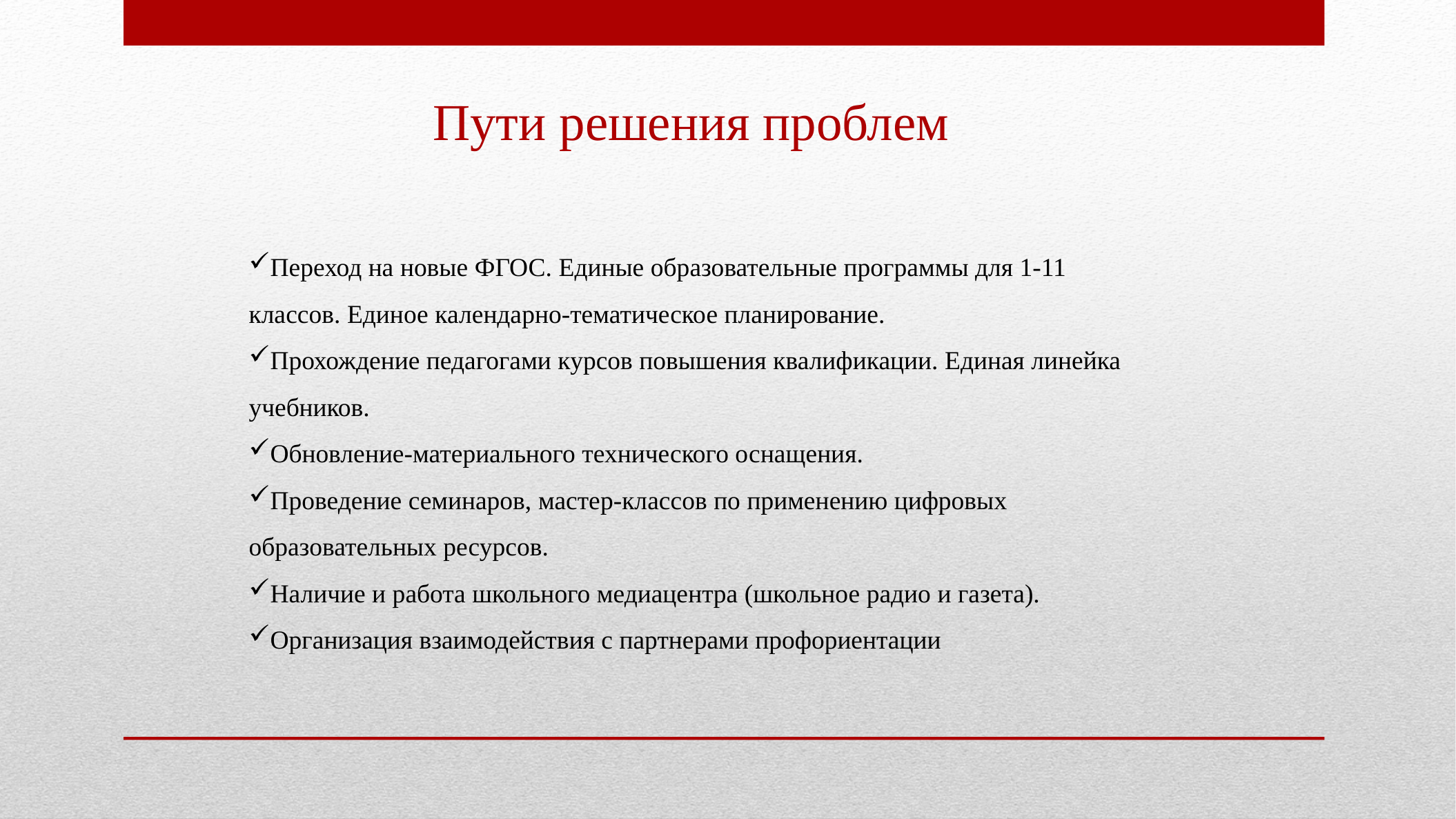

Пути решения проблем
Переход на новые ФГОС. Единые образовательные программы для 1-11 классов. Единое календарно-тематическое планирование.
Прохождение педагогами курсов повышения квалификации. Единая линейка учебников.
Обновление-материального технического оснащения.
Проведение семинаров, мастер-классов по применению цифровых образовательных ресурсов.
Наличие и работа школьного медиацентра (школьное радио и газета).
Организация взаимодействия с партнерами профориентации